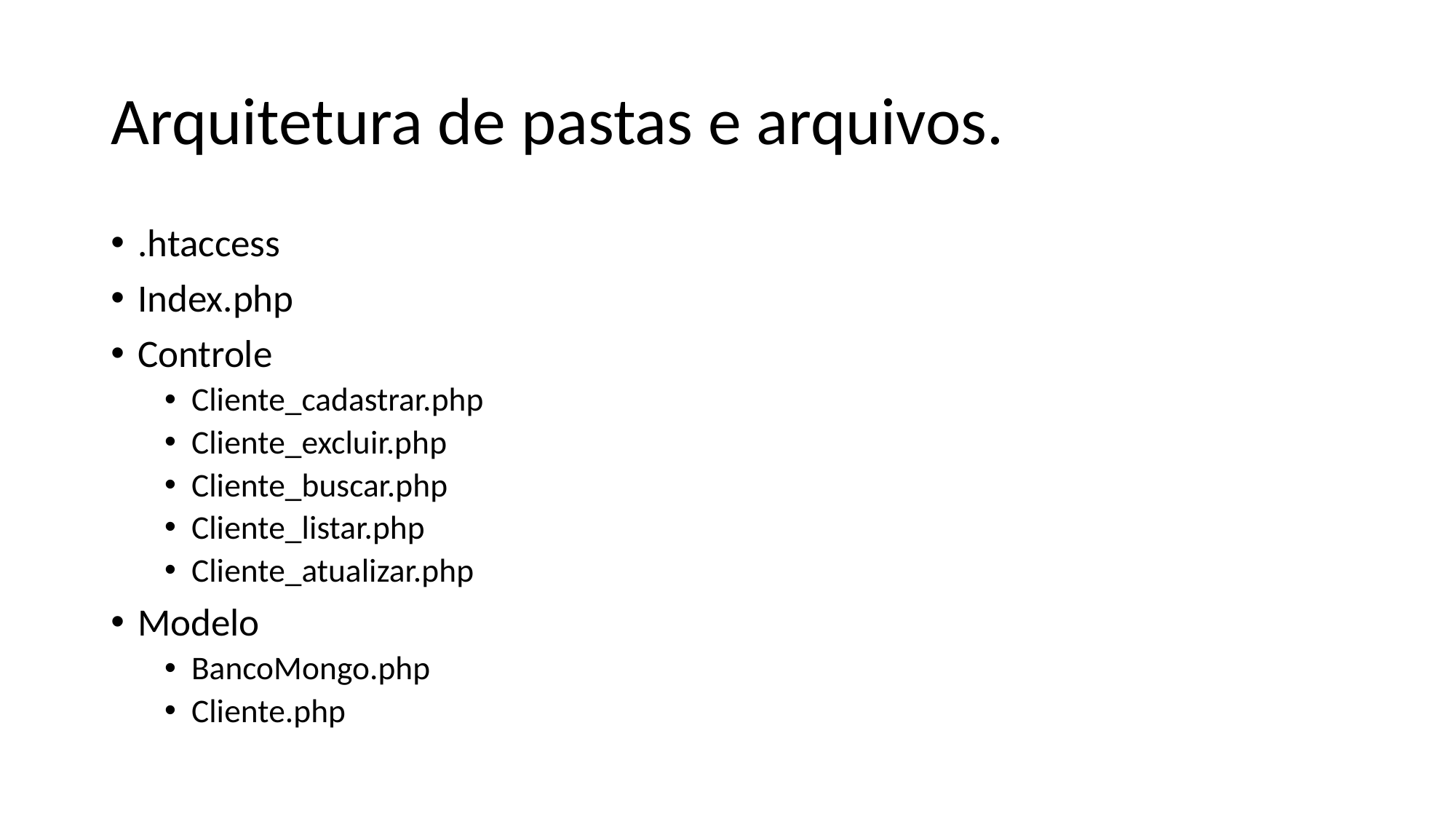

# Arquitetura de pastas e arquivos.
.htaccess
Index.php
Controle
Cliente_cadastrar.php
Cliente_excluir.php
Cliente_buscar.php
Cliente_listar.php
Cliente_atualizar.php
Modelo
BancoMongo.php
Cliente.php